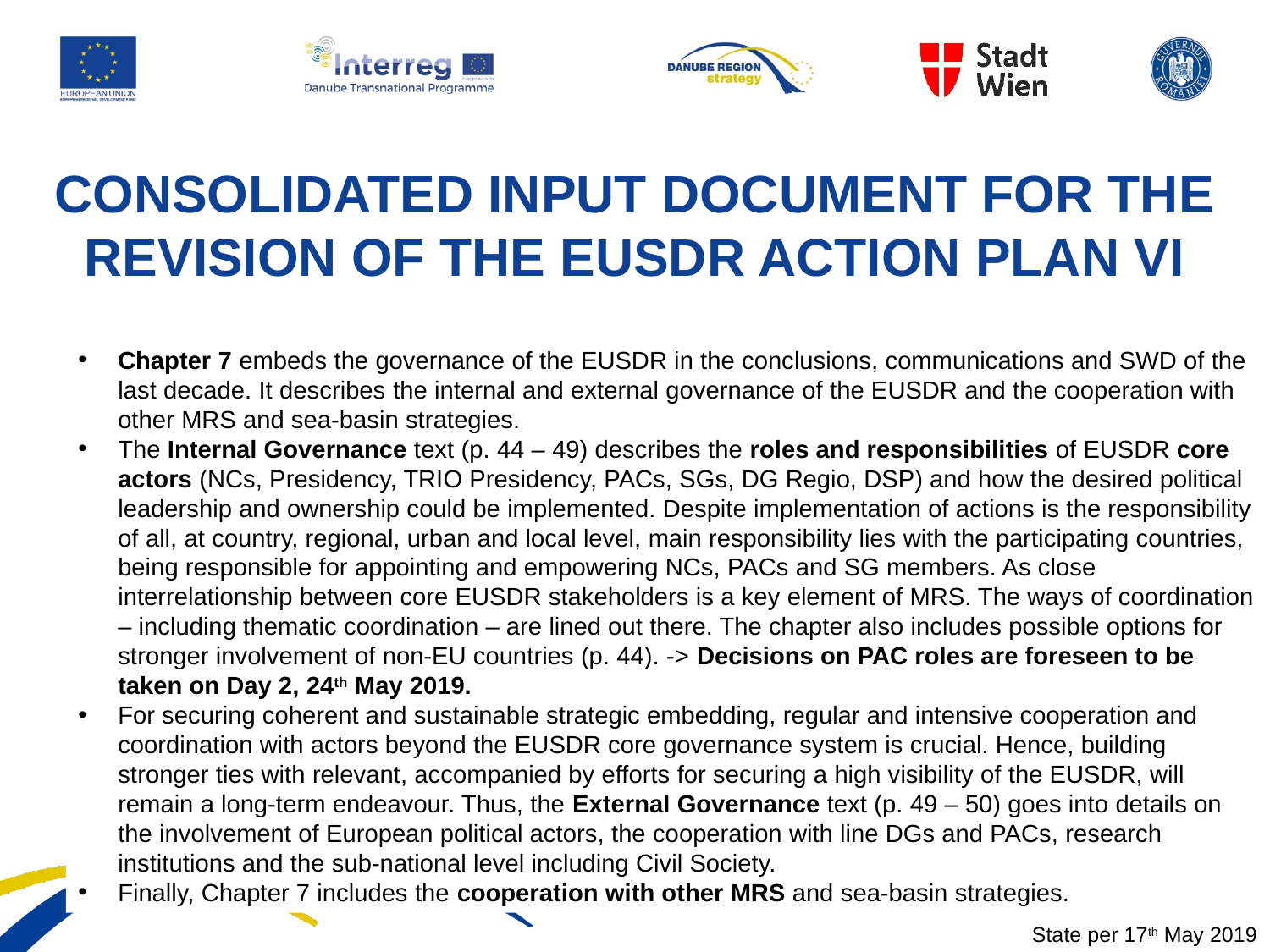

CONSOLIDATED INPUT DOCUMENT FOR THE REVISION OF THE EUSDR ACTION PLAN VI
Chapter 7 embeds the governance of the EUSDR in the conclusions, communications and SWD of the last decade. It describes the internal and external governance of the EUSDR and the cooperation with other MRS and sea-basin strategies.
The Internal Governance text (p. 44 – 49) describes the roles and responsibilities of EUSDR core actors (NCs, Presidency, TRIO Presidency, PACs, SGs, DG Regio, DSP) and how the desired political leadership and ownership could be implemented. Despite implementation of actions is the responsibility of all, at country, regional, urban and local level, main responsibility lies with the participating countries, being responsible for appointing and empowering NCs, PACs and SG members. As close interrelationship between core EUSDR stakeholders is a key element of MRS. The ways of coordination – including thematic coordination – are lined out there. The chapter also includes possible options for stronger involvement of non-EU countries (p. 44). -> Decisions on PAC roles are foreseen to be taken on Day 2, 24th May 2019.
For securing coherent and sustainable strategic embedding, regular and intensive cooperation and coordination with actors beyond the EUSDR core governance system is crucial. Hence, building stronger ties with relevant, accompanied by efforts for securing a high visibility of the EUSDR, will remain a long-term endeavour. Thus, the External Governance text (p. 49 – 50) goes into details on the involvement of European political actors, the cooperation with line DGs and PACs, research institutions and the sub-national level including Civil Society.
Finally, Chapter 7 includes the cooperation with other MRS and sea-basin strategies.

State per 17th May 2019